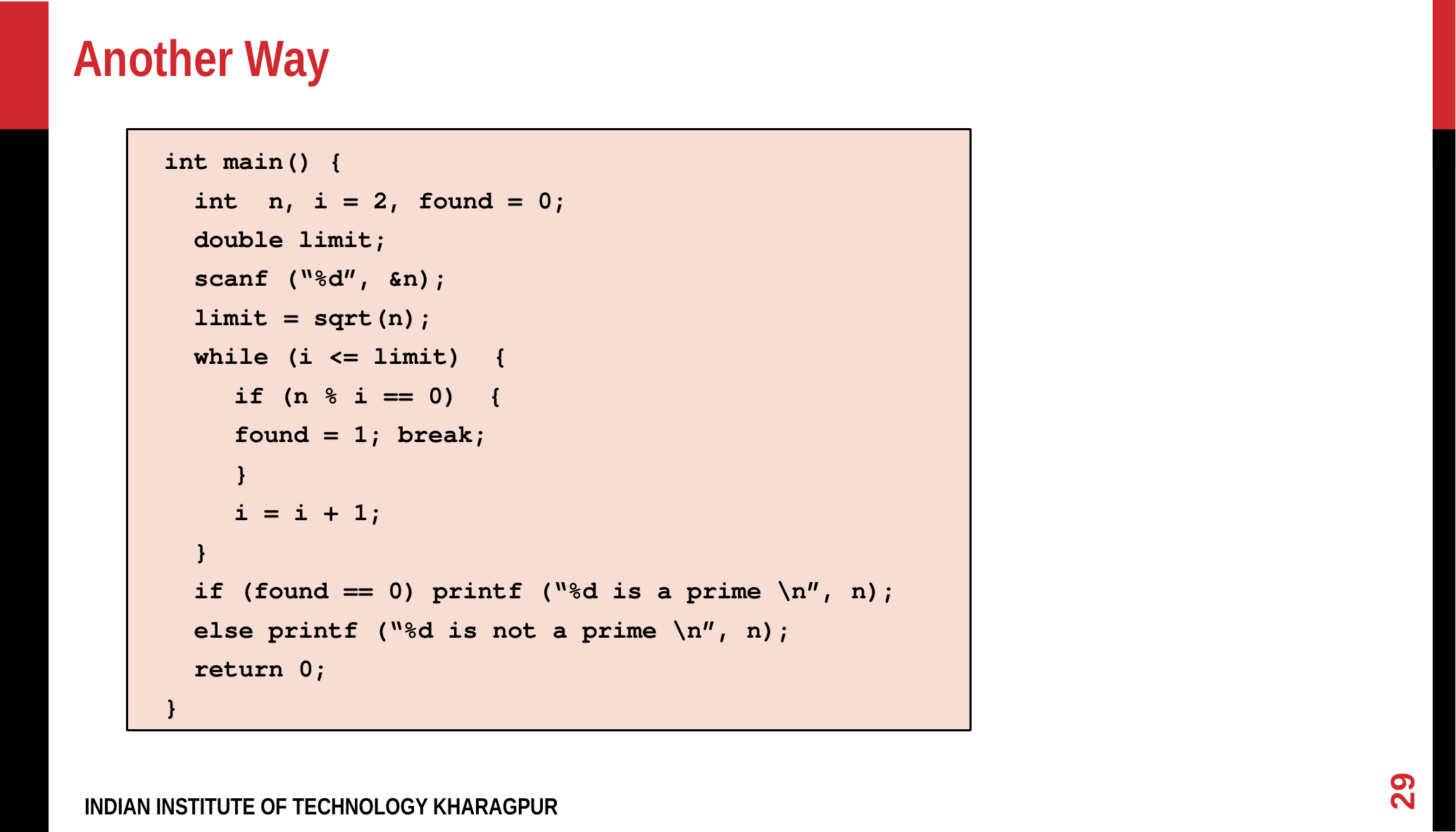

# Another Way
int main() {
  int  n, i = 2, found = 0;
  double limit;
  scanf (“%d”, &n);
  limit = sqrt(n);
  while (i <= limit)  {
	   if (n % i == 0)  {
		   found = 1; break;
	   }
	   i = i + 1;
  }
  if (found == 0) printf (“%d is a prime \n”, n);
  else printf (“%d is not a prime \n”, n);
  return 0;
}
29
INDIAN INSTITUTE OF TECHNOLOGY KHARAGPUR